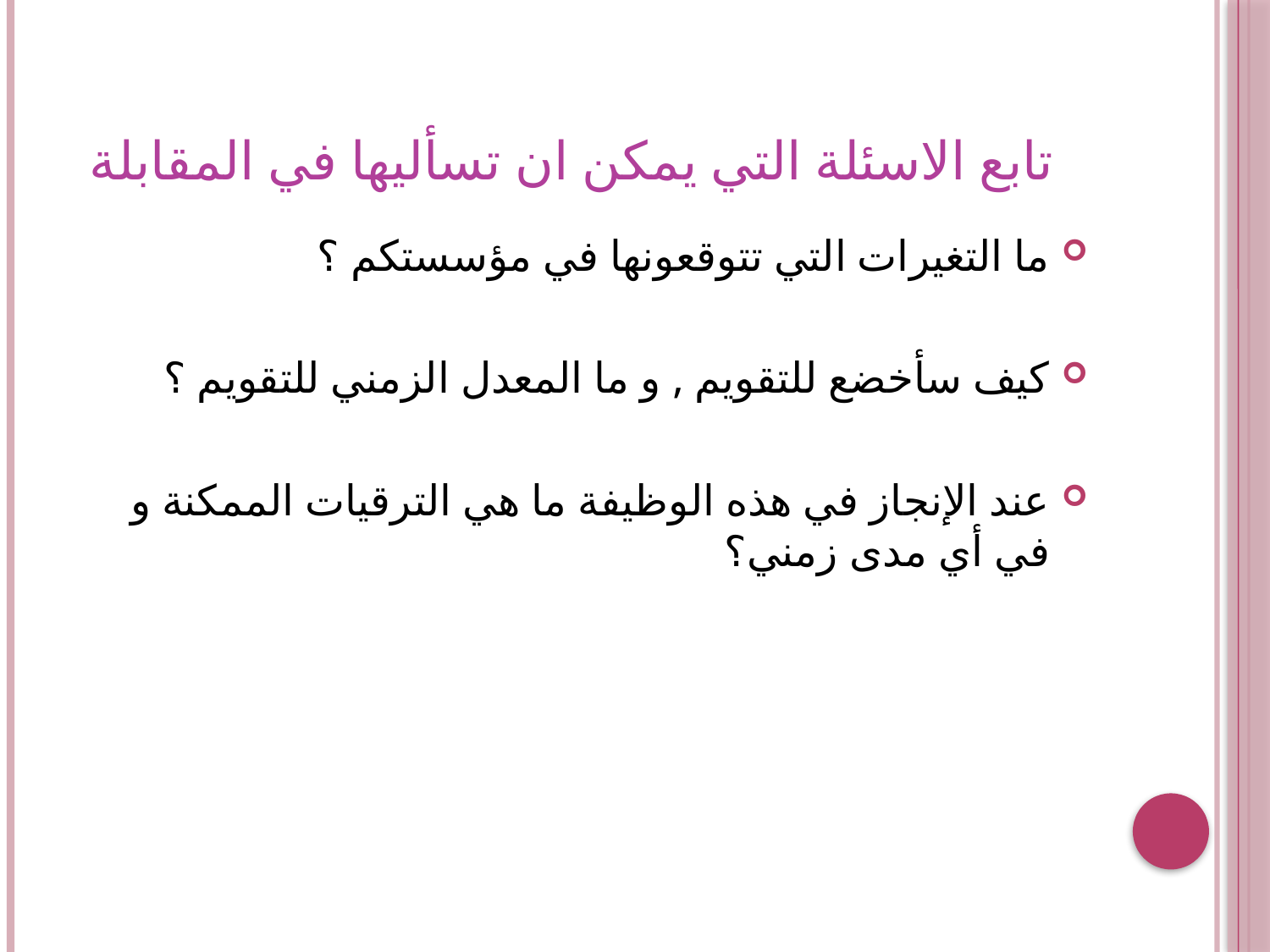

# تابع الاسئلة التي يمكن ان تسأليها في المقابلة
ما التغيرات التي تتوقعونها في مؤسستكم ؟

كيف سأخضع للتقويم , و ما المعدل الزمني للتقويم ؟

عند الإنجاز في هذه الوظيفة ما هي الترقيات الممكنة و في أي مدى زمني؟